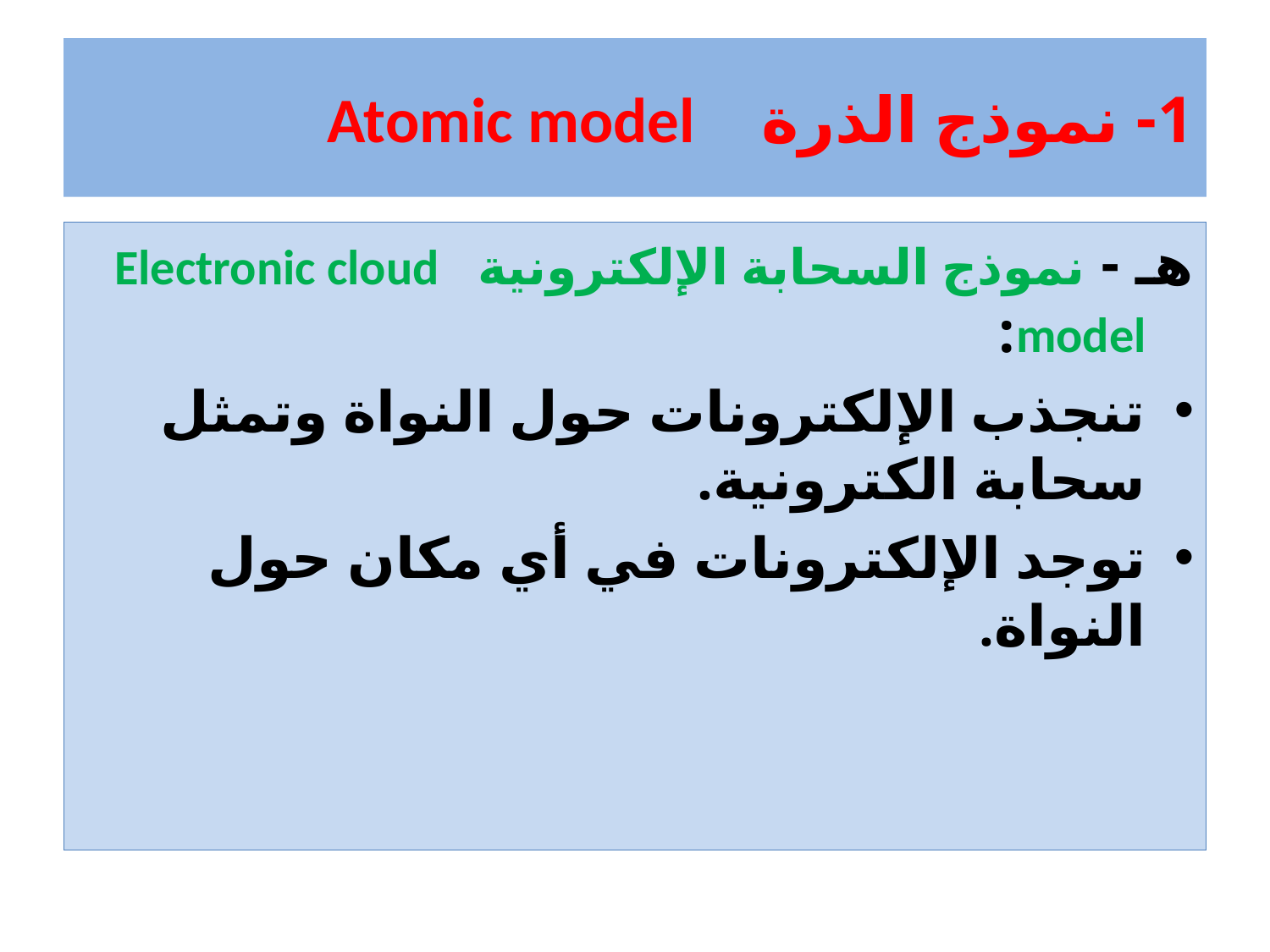

# 1- نموذج الذرة    Atomic model
هـ - نموذج السحابة الإلكترونية   Electronic cloud model:
تنجذب الإلكترونات حول النواة وتمثل سحابة الكترونية.
توجد الإلكترونات في أي مكان حول النواة.